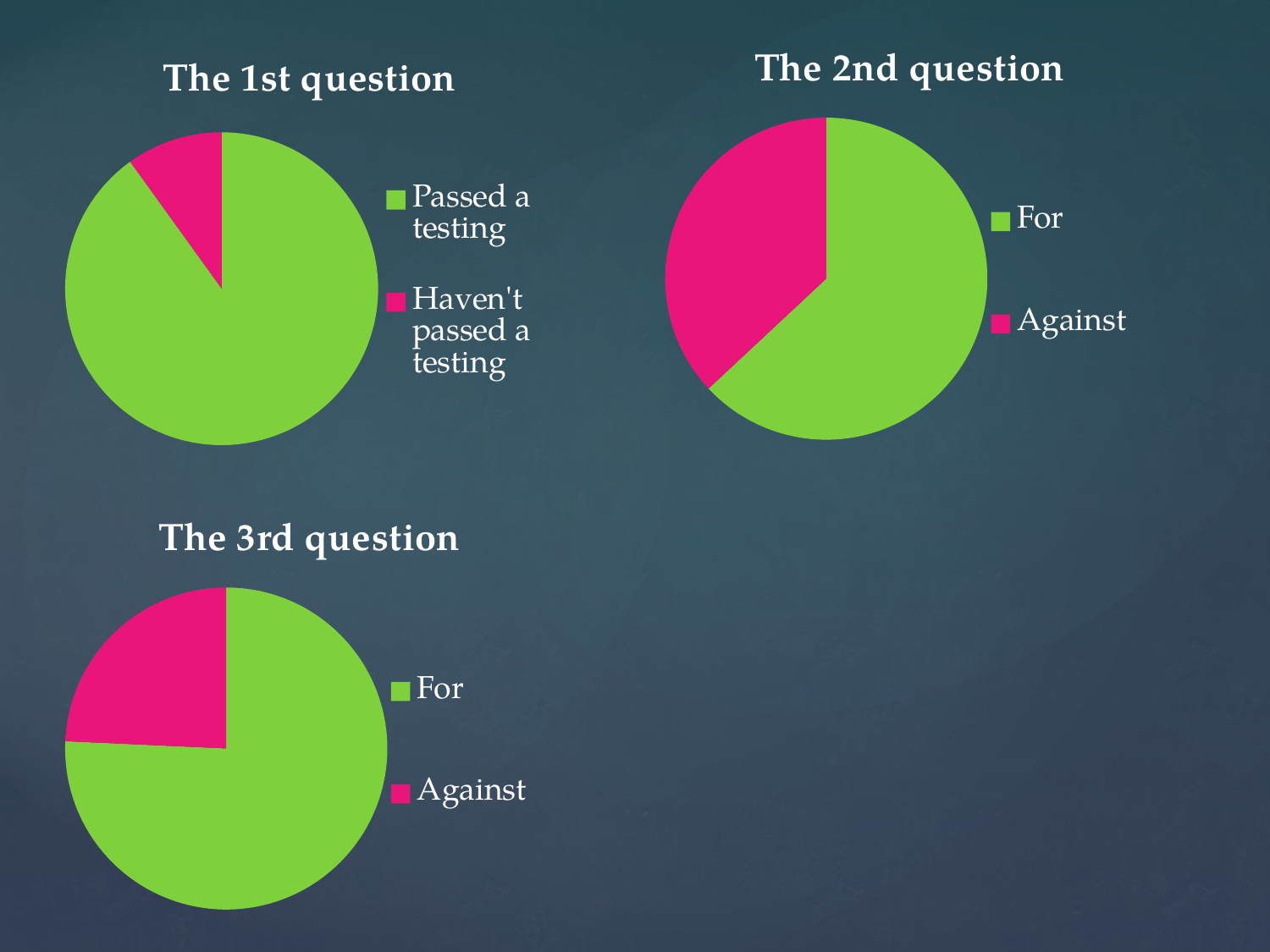

### Chart:

| Category | The 2nd question |
|---|---|
| For | 29.0 |
| Against | 17.0 |

### Chart:

| Category | The 1st question |
|---|---|
| Passed a testing | 29.0 |
| Haven't passed a testing | 3.2 |

### Chart:

| Category | The 3rd question |
|---|---|
| For | 53.0 |
| Against | 17.0 |